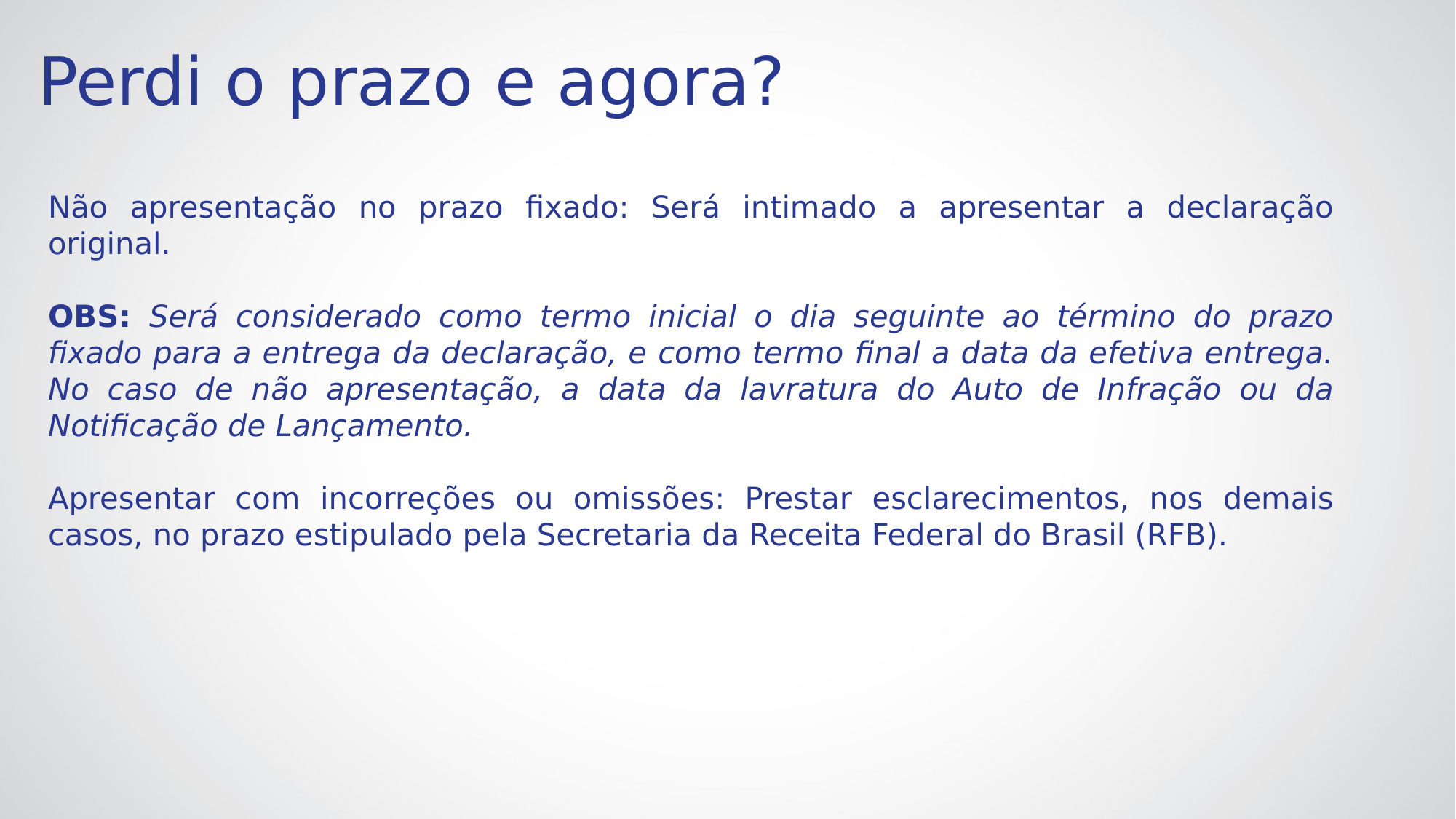

Perdi o prazo e agora?
Não apresentação no prazo fixado: Será intimado a apresentar a declaração original.

OBS: Será considerado como termo inicial o dia seguinte ao término do prazo fixado para a entrega da declaração, e como termo final a data da efetiva entrega. No caso de não apresentação, a data da lavratura do Auto de Infração ou da Notificação de Lançamento.

Apresentar com incorreções ou omissões: Prestar esclarecimentos, nos demais casos, no prazo estipulado pela Secretaria da Receita Federal do Brasil (RFB).